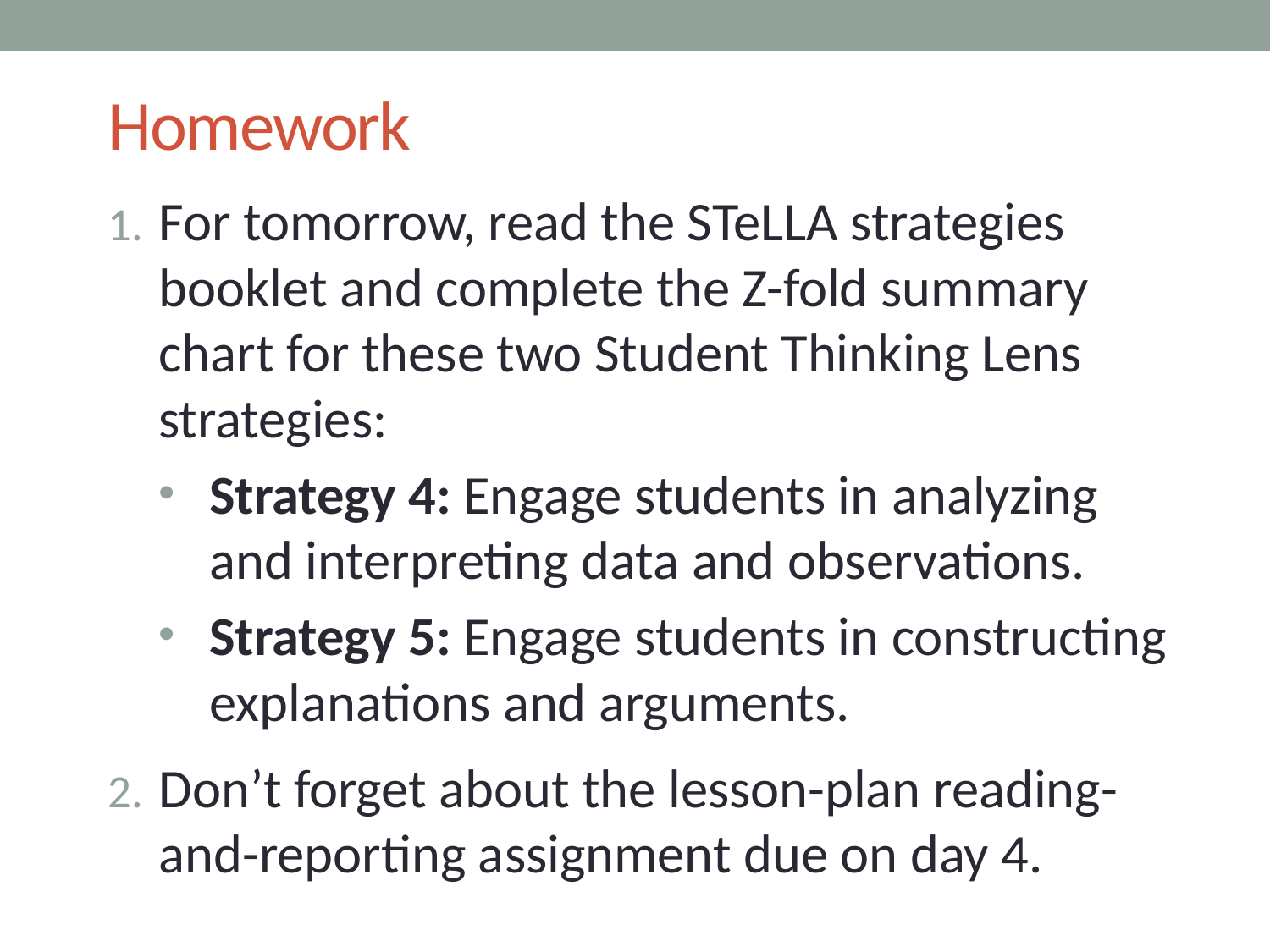

# Homework
For tomorrow, read the STeLLA strategies booklet and complete the Z-fold summary chart for these two Student Thinking Lens strategies:
Strategy 4: Engage students in analyzing and interpreting data and observations.
Strategy 5: Engage students in constructing explanations and arguments.
Don’t forget about the lesson-plan reading-and-reporting assignment due on day 4.